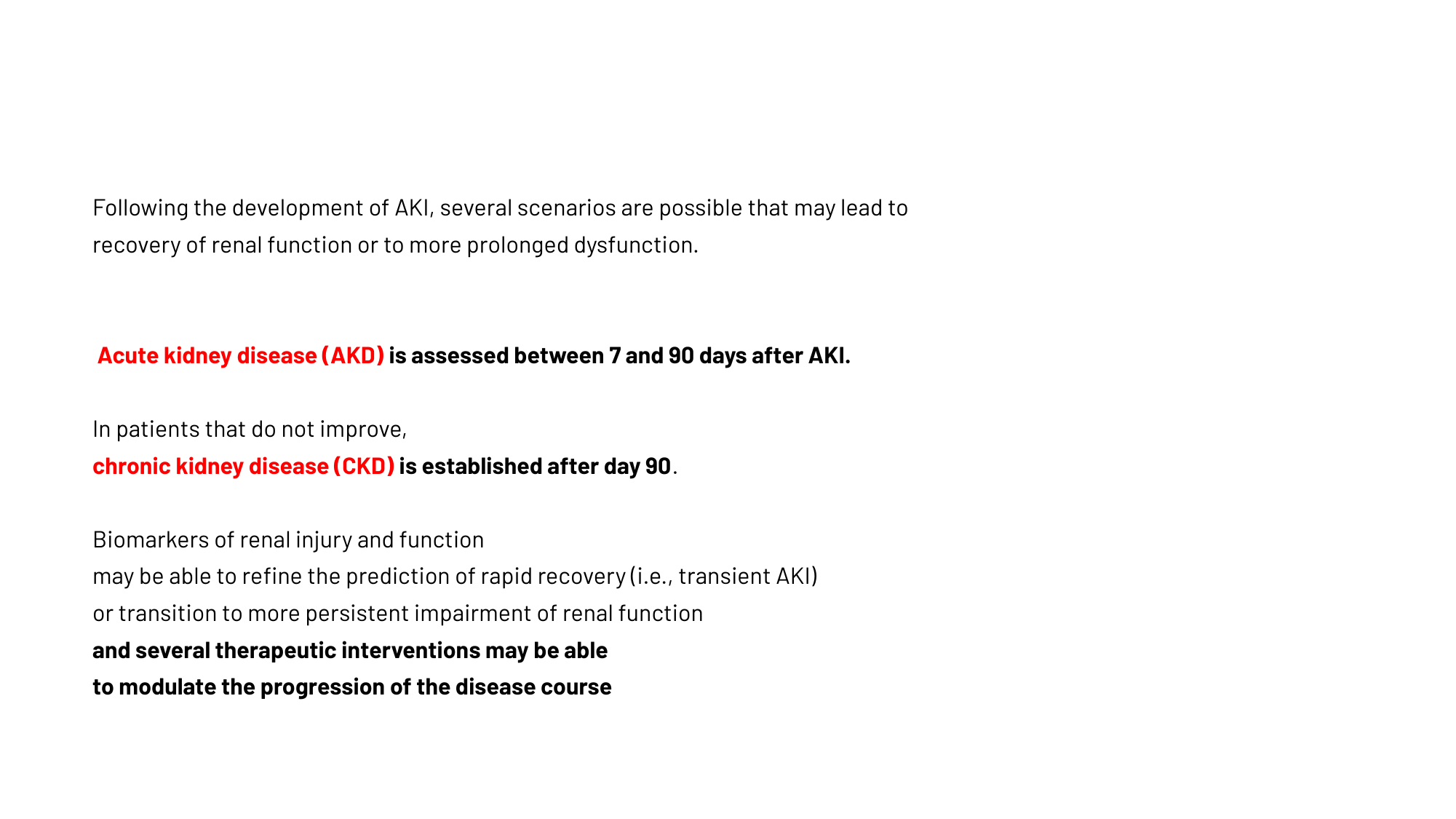

Following the development of AKI, several scenarios are possible that may lead to
recovery of renal function or to more prolonged dysfunction.

 Acute kidney disease (AKD) is assessed between 7 and 90 days after AKI.

In patients that do not improve,
chronic kidney disease (CKD) is established after day 90.

Biomarkers of renal injury and function
may be able to refine the prediction of rapid recovery (i.e., transient AKI)
or transition to more persistent impairment of renal function
and several therapeutic interventions may be able
to modulate the progression of the disease course